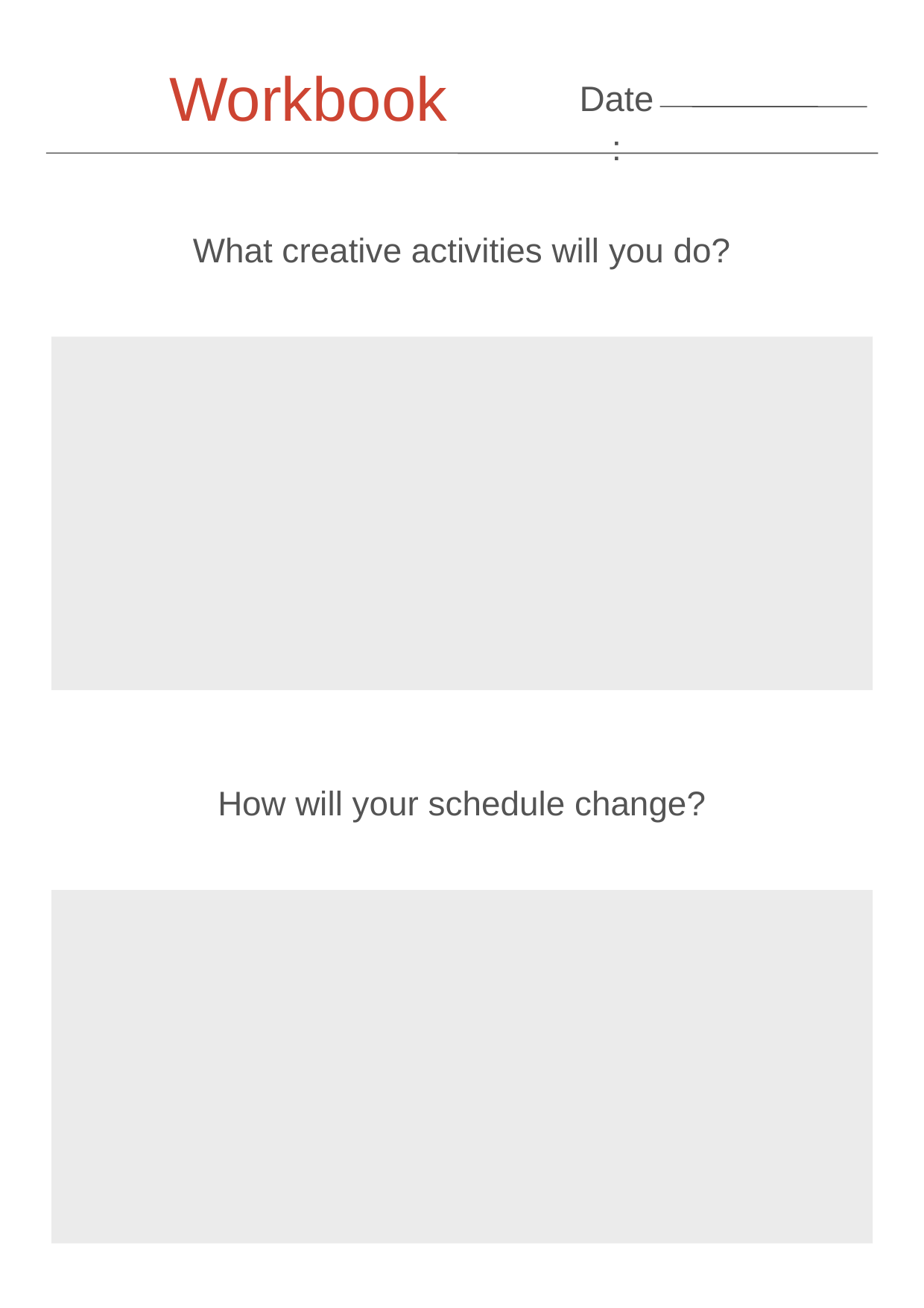

Workbook
Date:

What creative activities will you do?

How will your schedule change?